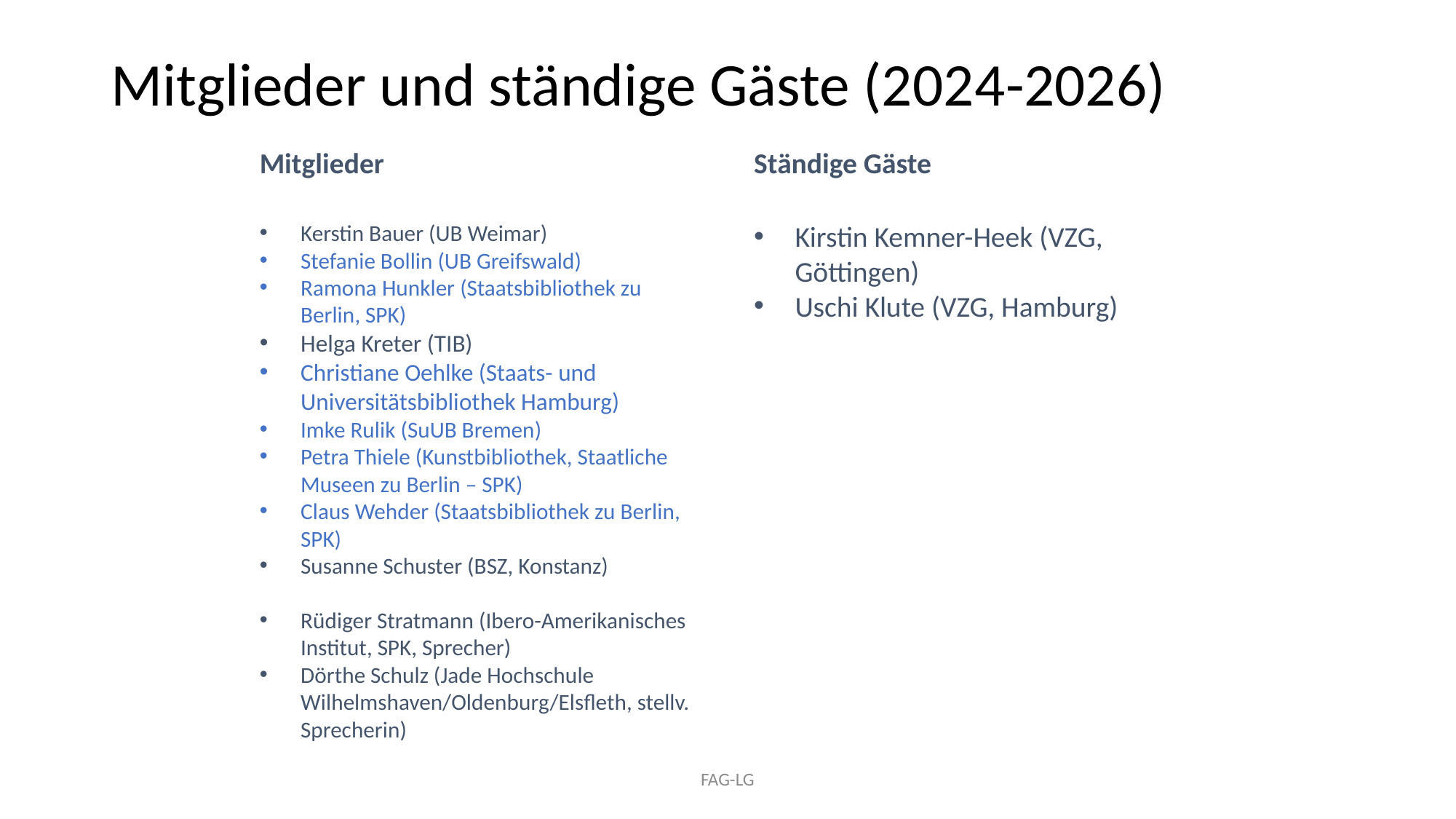

# Mitglieder und ständige Gäste (2024-2026)
Mitglieder

Kerstin Bauer (UB Weimar)
Stefanie Bollin (UB Greifswald)
Ramona Hunkler (Staatsbibliothek zu Berlin, SPK)
Helga Kreter (TIB)
Christiane Oehlke (Staats- und Universitätsbibliothek Hamburg)
Imke Rulik (SuUB Bremen)
Petra Thiele (Kunstbibliothek, Staatliche Museen zu Berlin – SPK)
Claus Wehder (Staatsbibliothek zu Berlin, SPK)
Susanne Schuster (BSZ, Konstanz)

Rüdiger Stratmann (Ibero-Amerikanisches Institut, SPK, Sprecher)
Dörthe Schulz (Jade Hochschule Wilhelmshaven/Oldenburg/Elsfleth, stellv. Sprecherin)

Ständige Gäste

Kirstin Kemner-Heek (VZG, Göttingen)
Uschi Klute (VZG, Hamburg)

2
FAG-LG